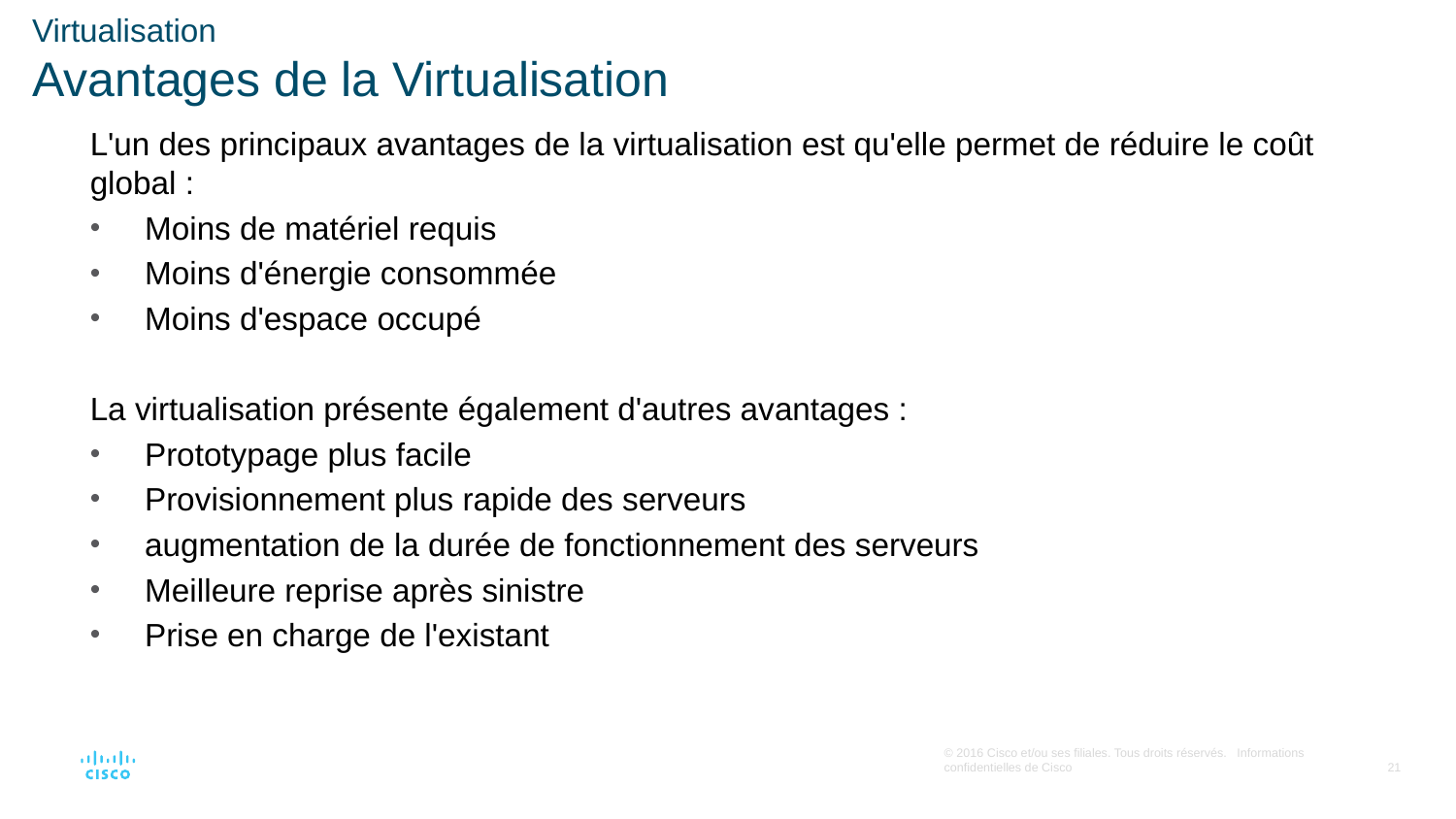

# Virtualisation Avantages de la Virtualisation
L'un des principaux avantages de la virtualisation est qu'elle permet de réduire le coût global :
Moins de matériel requis
Moins d'énergie consommée
Moins d'espace occupé

La virtualisation présente également d'autres avantages :
Prototypage plus facile
Provisionnement plus rapide des serveurs
augmentation de la durée de fonctionnement des serveurs
Meilleure reprise après sinistre
Prise en charge de l'existant